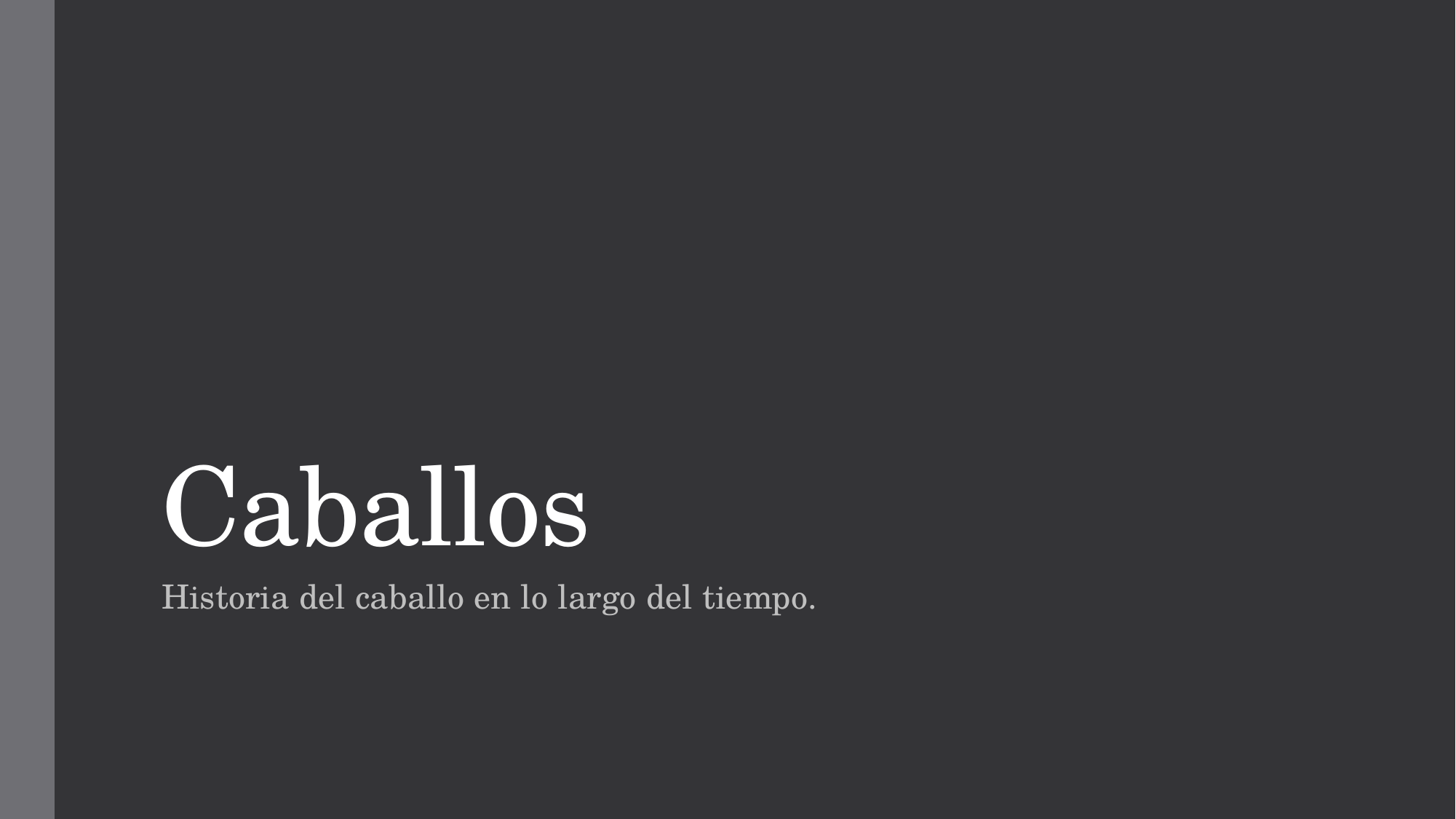

# Caballos
Historia del caballo en lo largo del tiempo.